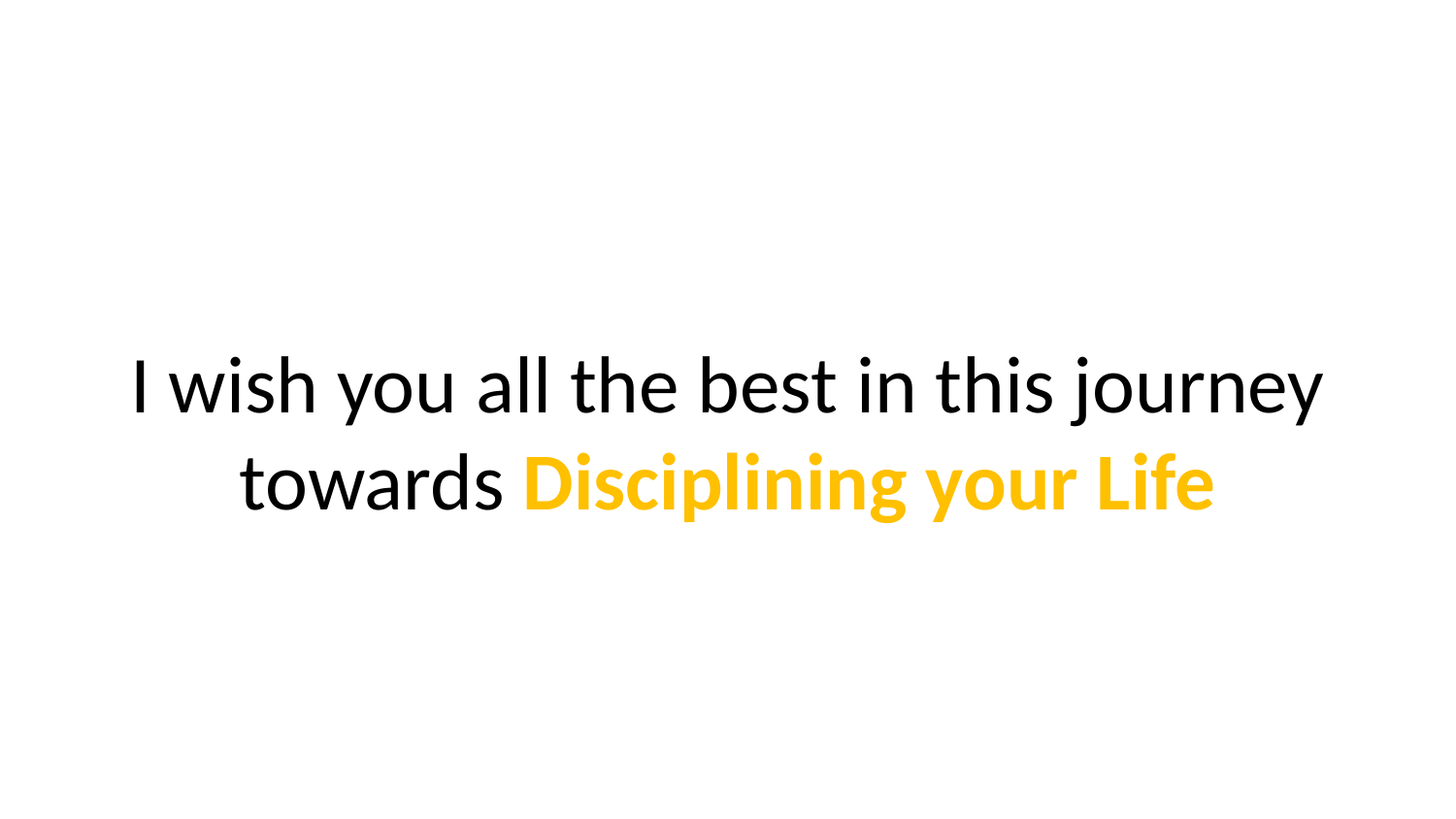

I wish you all the best in this journey towards Disciplining your Life